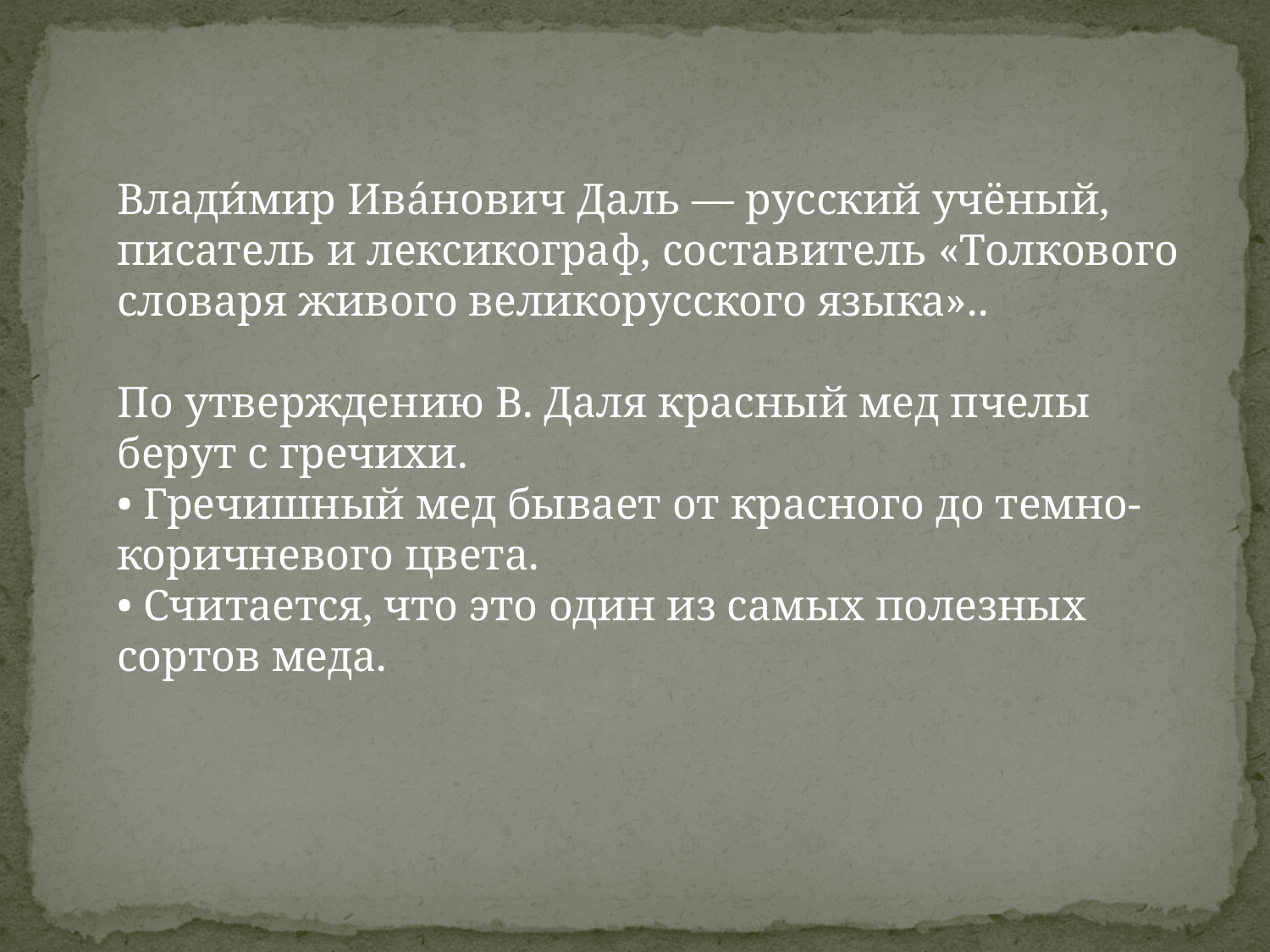

Влади́мир Ива́нович Даль — русский учёный, писатель и лексикограф, составитель «Толкового словаря живого великорусского языка»..
По утверждению В. Даля красный мед пчелы берут с гречихи.
• Гречишный мед бывает от красного до темно- коричневого цвета.
• Считается, что это один из самых полезных сортов меда.